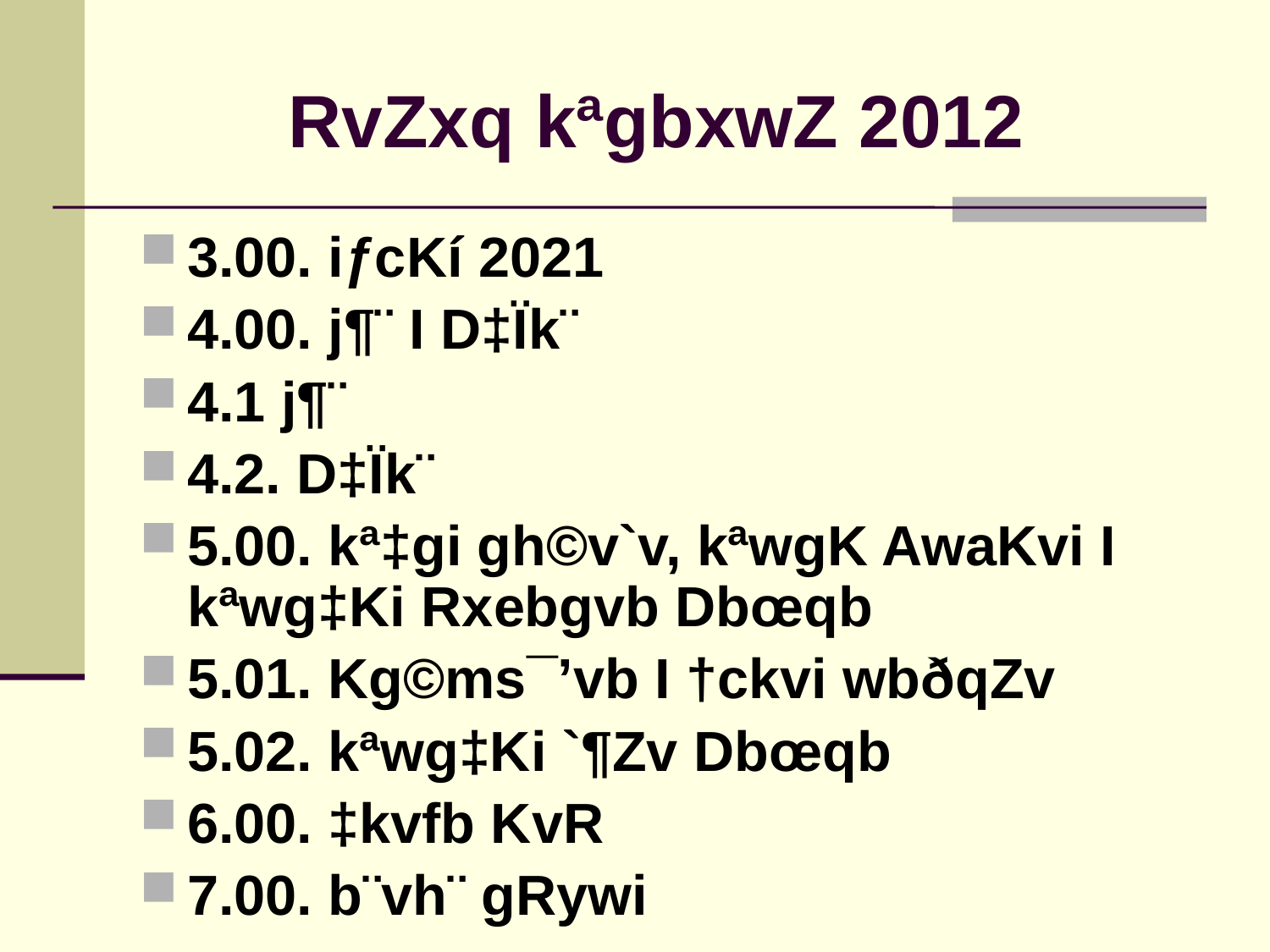

# RvZxq kªgbxwZ 2012
3.00. iƒcKí 2021
4.00. j¶¨ I D‡Ïk¨
4.1 j¶¨
4.2. D‡Ïk¨
5.00. kª‡gi gh©v`v, kªwgK AwaKvi I kªwg‡Ki Rxebgvb Dbœqb
5.01. Kg©ms¯’vb I †ckvi wbðqZv
5.02. kªwg‡Ki `¶Zv Dbœqb
6.00. ‡kvfb KvR
7.00. b¨vh¨ gRywi